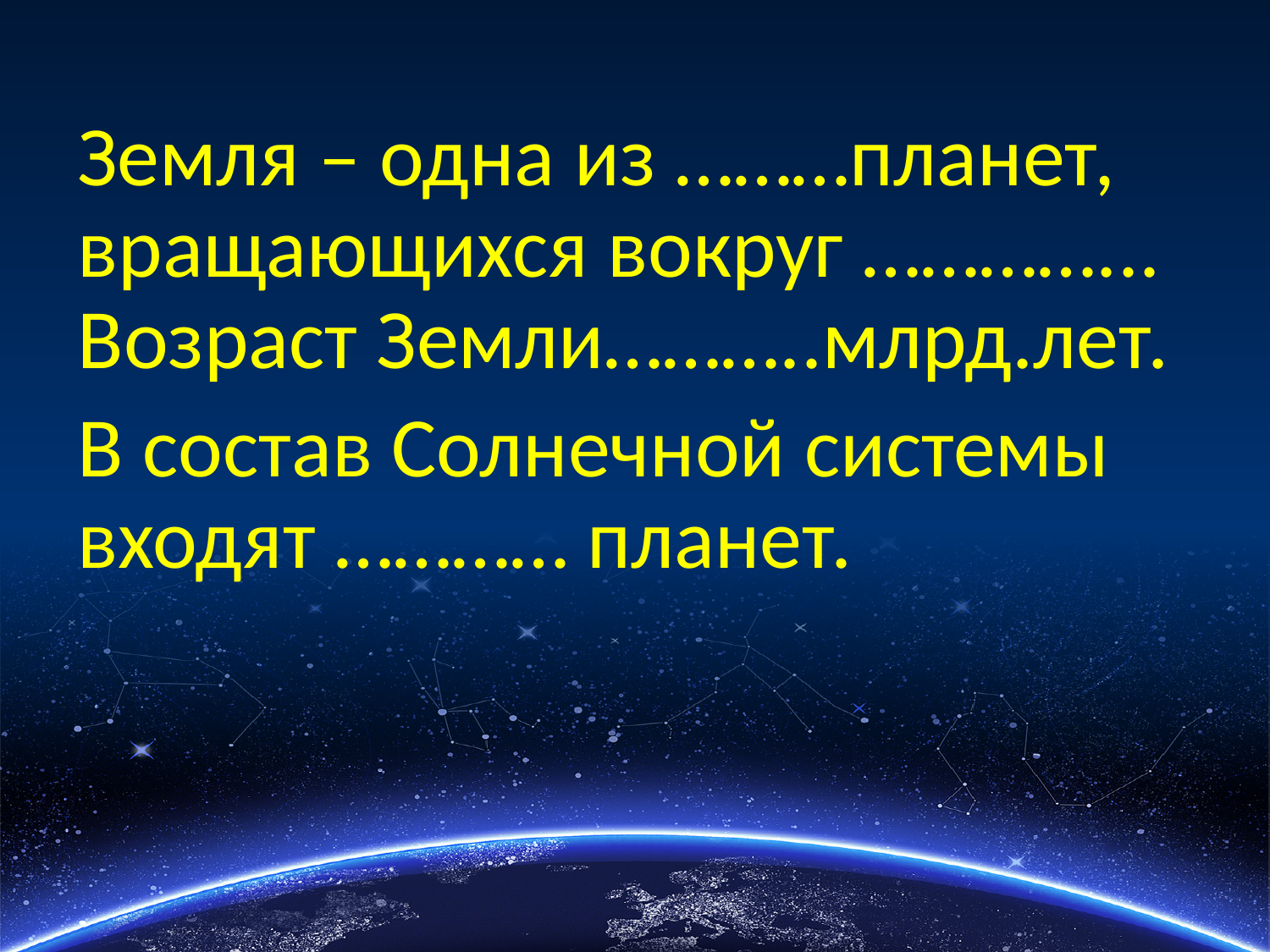

#
Земля – одна из ………планет, вращающихся вокруг …………... Возраст Земли………..млрд.лет.
В состав Солнечной системы входят ………… планет.